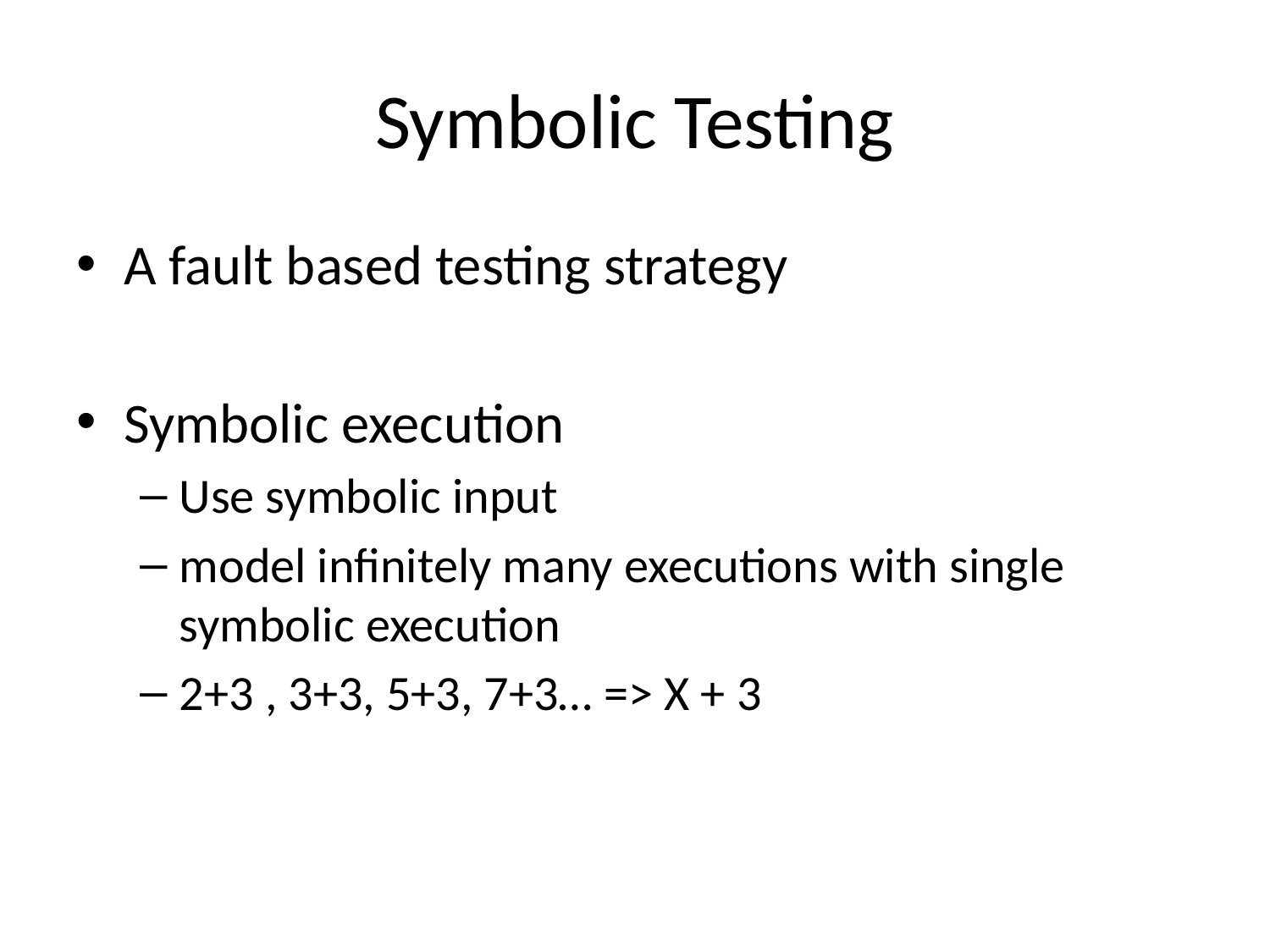

# Symbolic Testing
A fault based testing strategy

Symbolic execution
Use symbolic input
model infinitely many executions with single symbolic execution
2+3 , 3+3, 5+3, 7+3… => X + 3